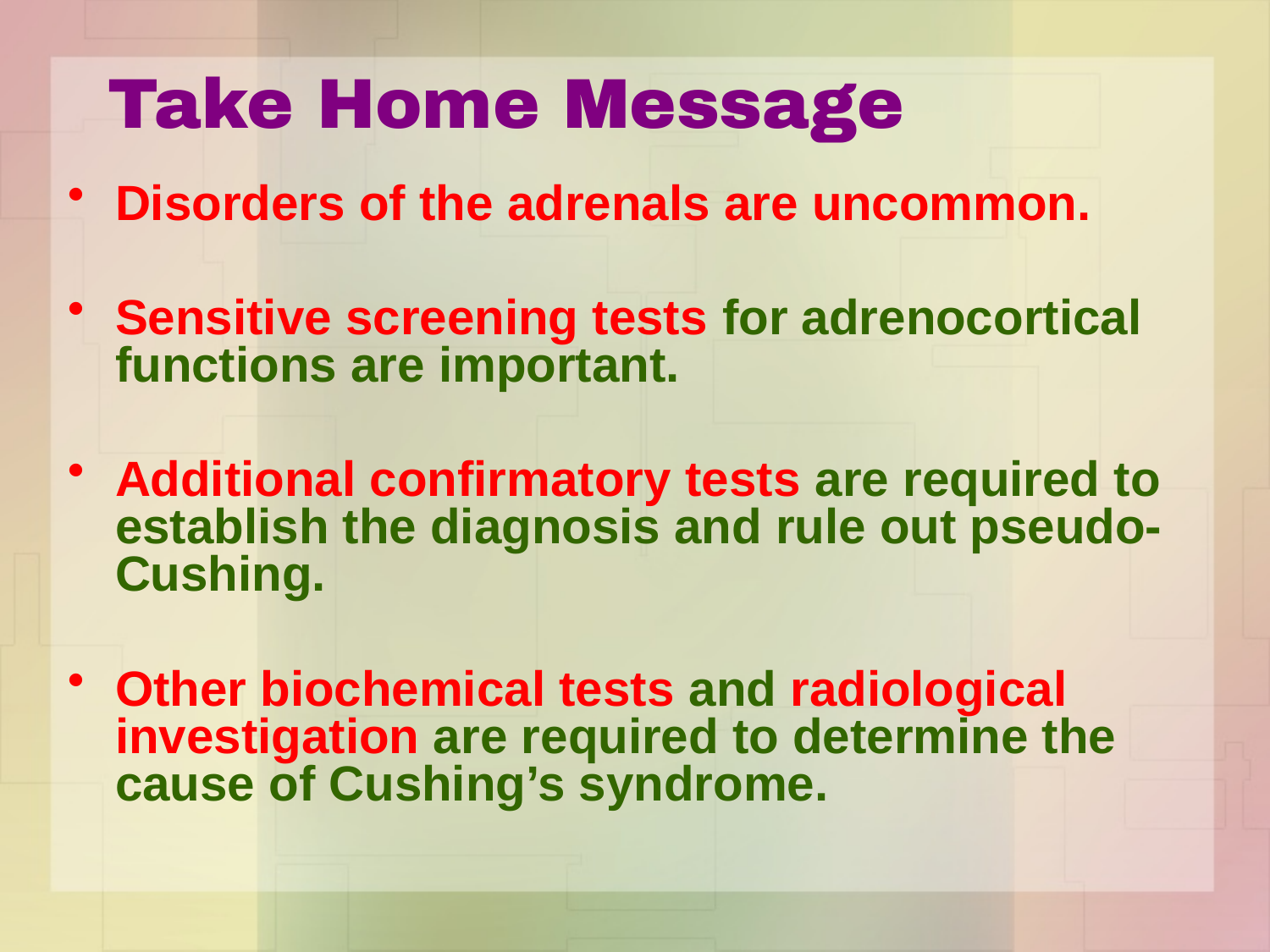

Take Home Message
Disorders of the adrenals are uncommon.

Sensitive screening tests for adrenocortical functions are important.

Additional confirmatory tests are required to establish the diagnosis and rule out pseudo-Cushing.

Other biochemical tests and radiological investigation are required to determine the cause of Cushing’s syndrome.